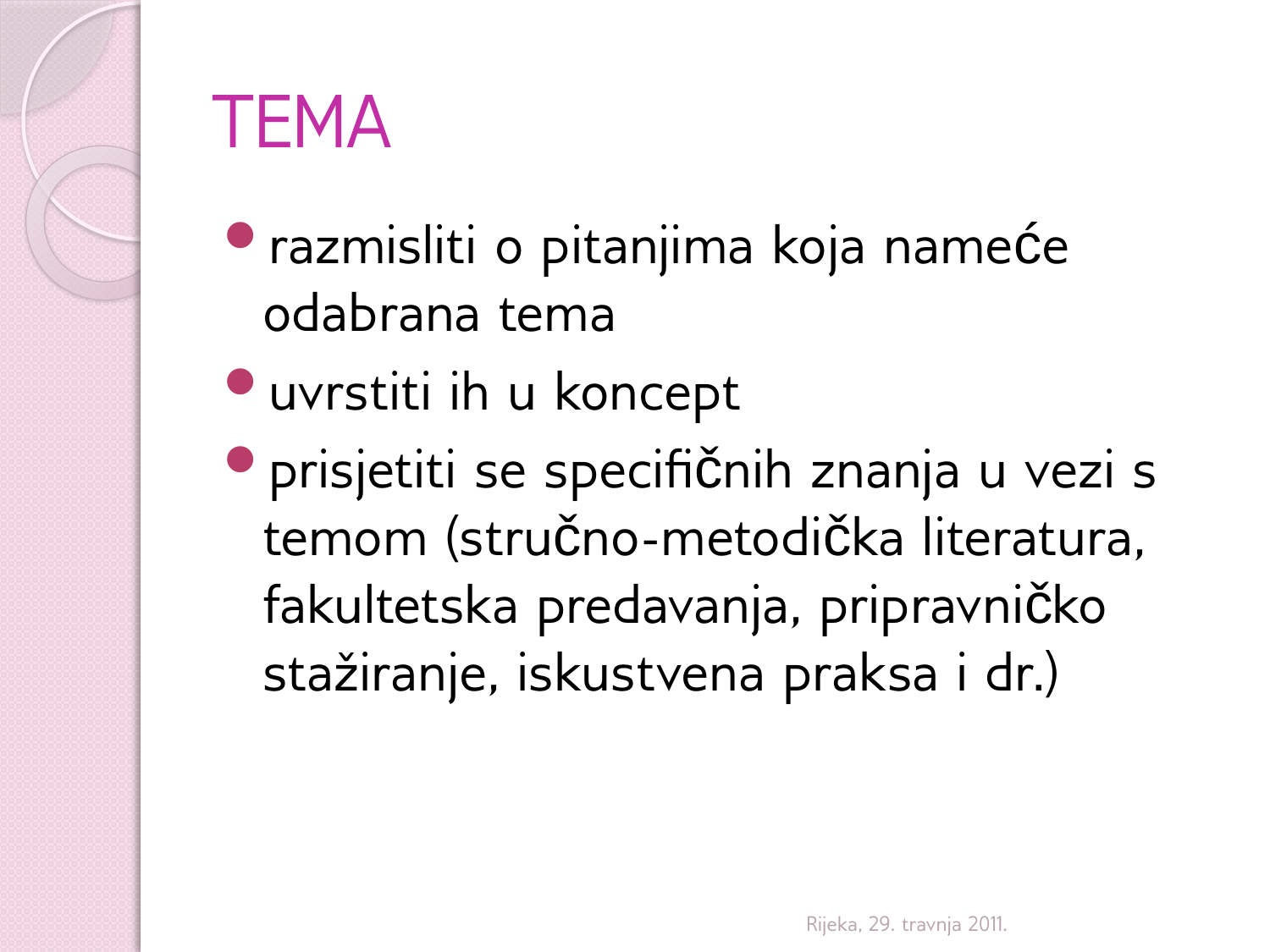

# TEMA
razmisliti o pitanjima koja nameće odabrana tema
uvrstiti ih u koncept
prisjetiti se specifičnih znanja u vezi s temom (stručno-metodička literatura, fakultetska predavanja, pripravničko stažiranje, iskustvena praksa i dr.)
Rijeka, 29. travnja 2011.